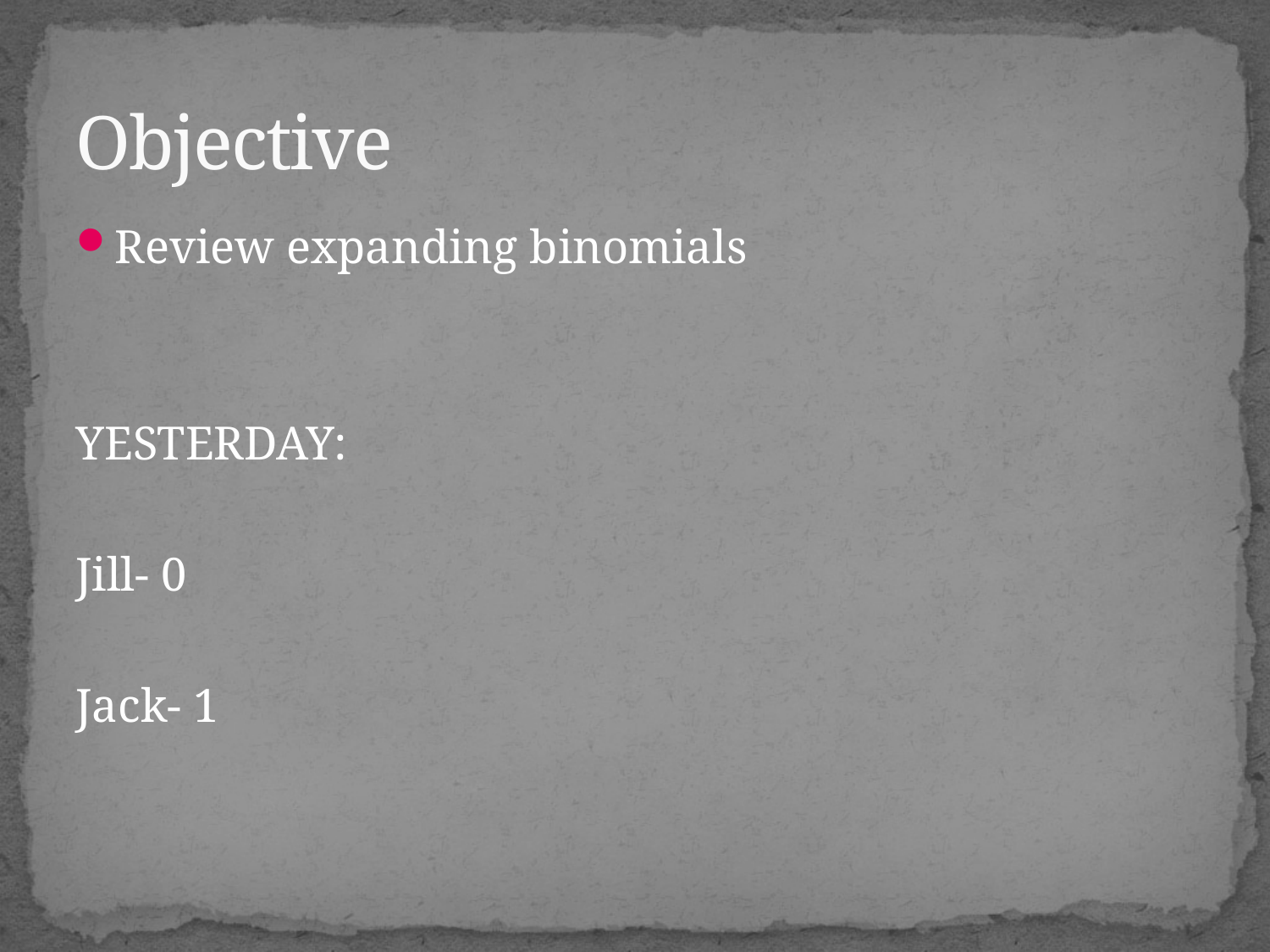

# Objective
Review expanding binomials

YESTERDAY:

Jill- 0

Jack- 1